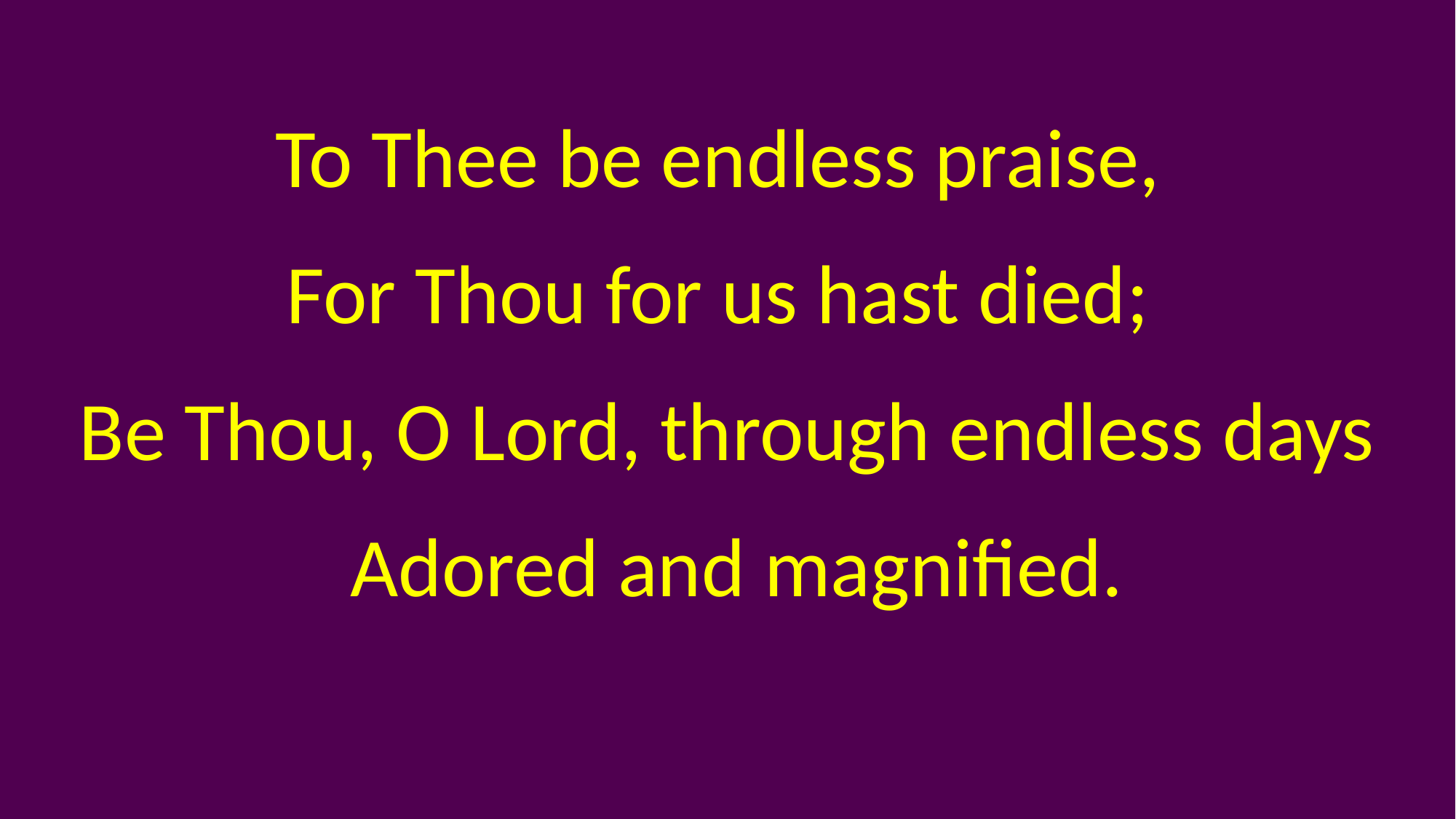

To Thee be endless praise,
For Thou for us hast died;
Be Thou, O Lord, through endless days
 Adored and magnified.